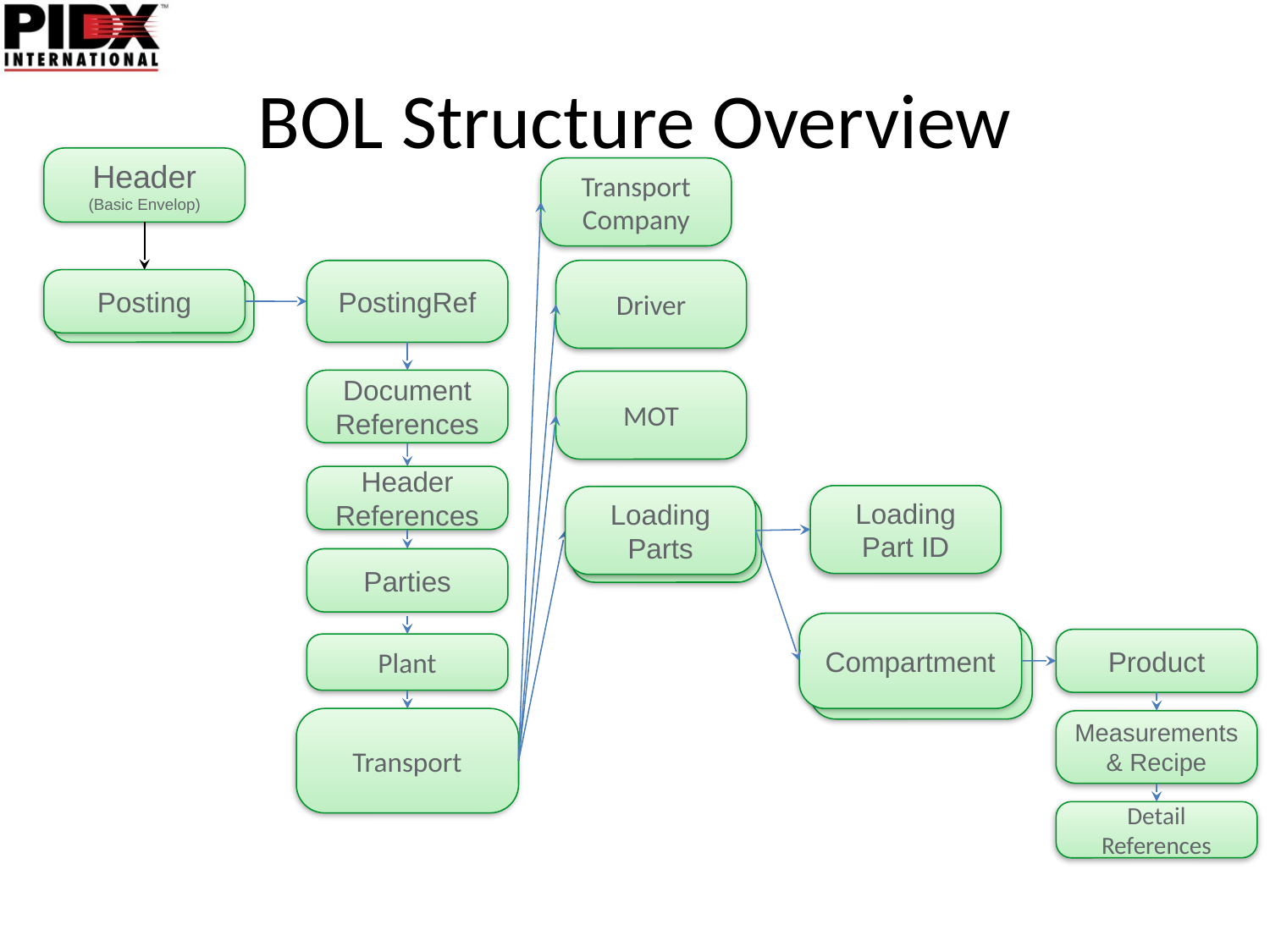

# BOL Structure Overview
Header
(Basic Envelop)
Transport
Company
PostingRef
Driver
Posting
Posting
Document References
MOT
Header
References
Loading Part ID
Loading Parts
Loading Parts
Parties
Compartment
Shipment
Product
Plant
Transport
Measurements & Recipe
Detail
References